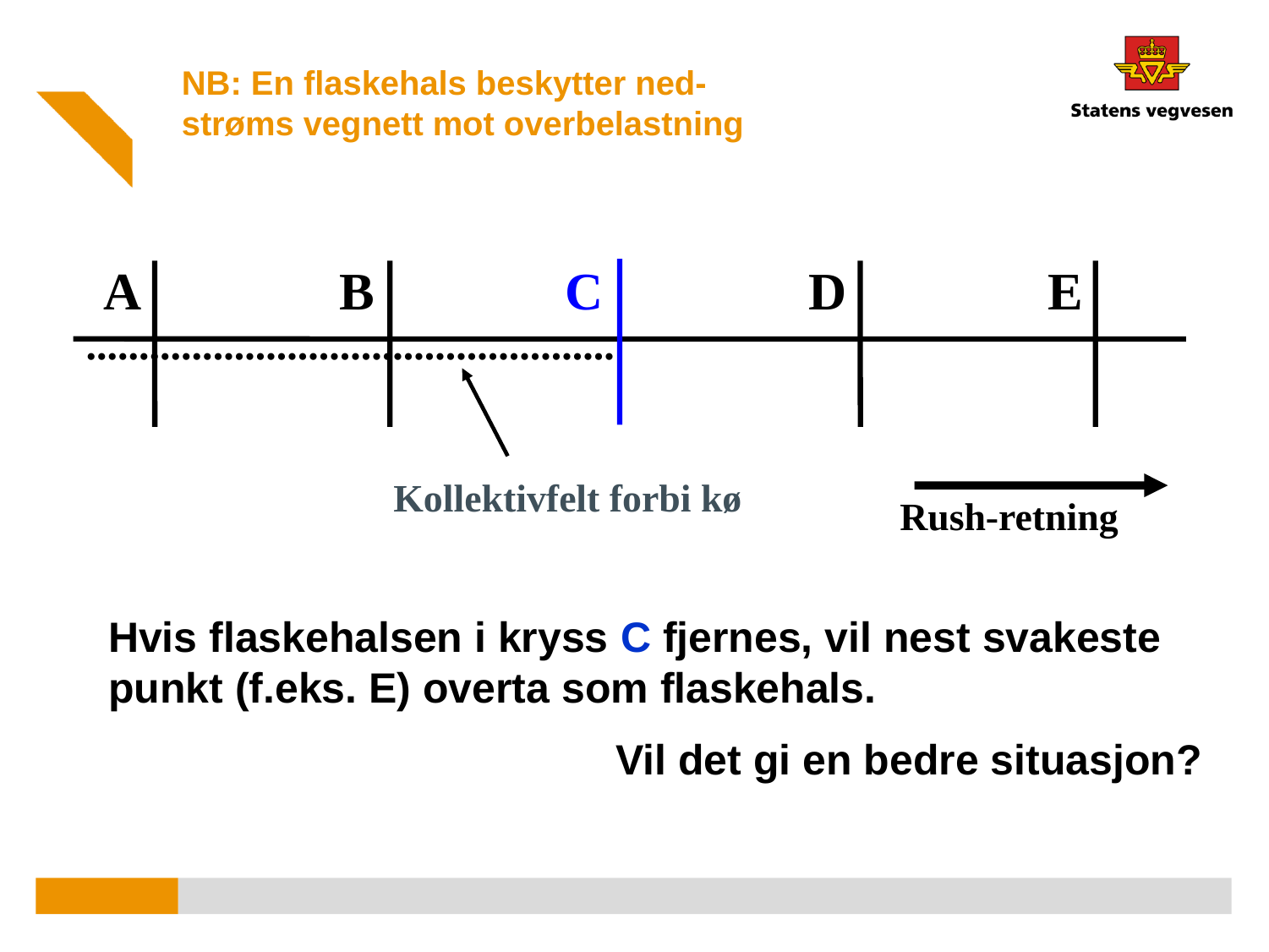

# NB: En flaskehals beskytter ned- strøms vegnett mot overbelastning
A
B
C
D
E

..................................................

Kollektivfelt forbi kø

Rush-retning

Hvis flaskehalsen i kryss C fjernes, vil nest svakeste punkt (f.eks. E) overta som flaskehals.
                      		Vil det gi en bedre situasjon?